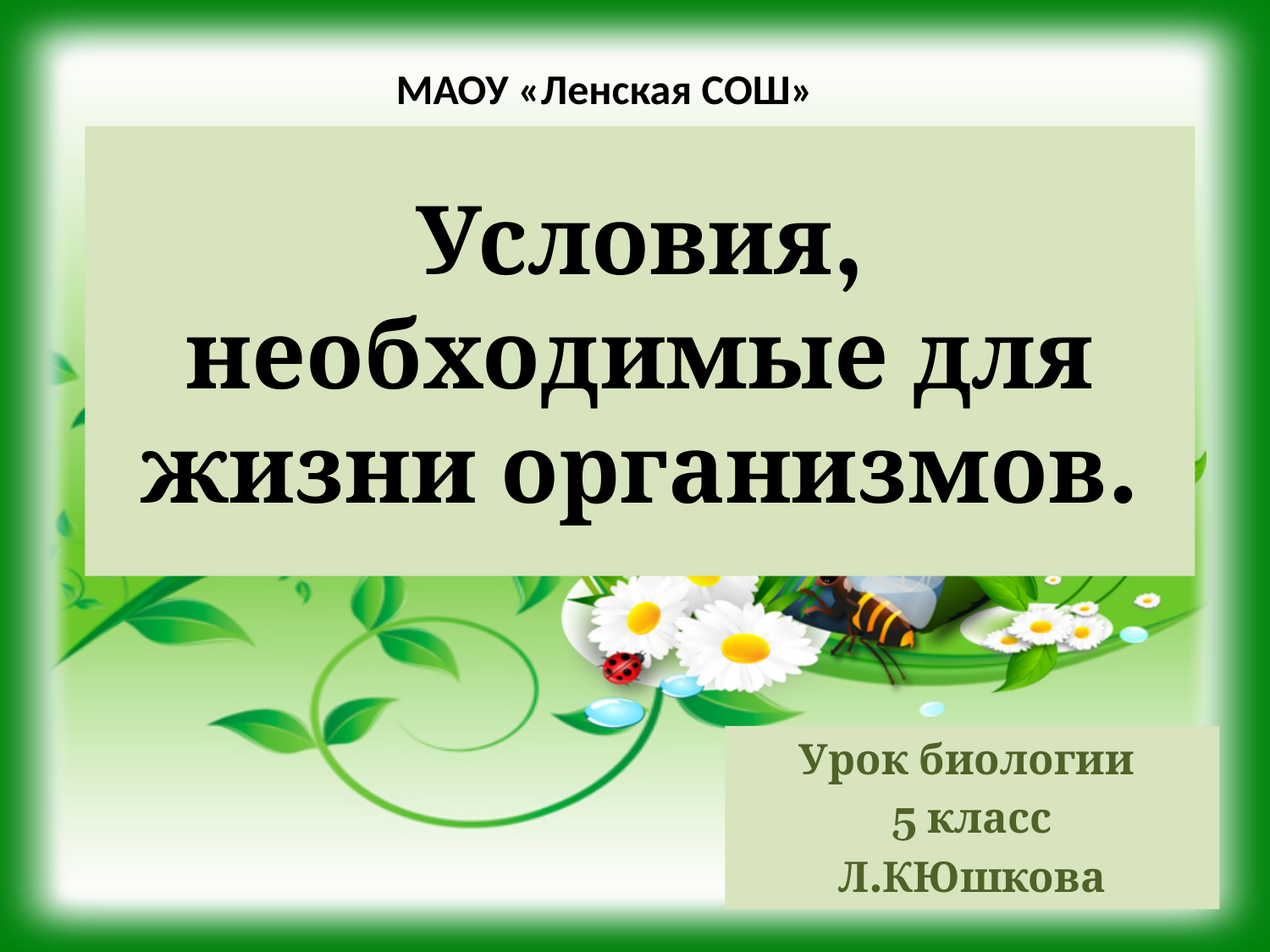

МАОУ «Ленская СОШ»
# Условия, необходимые для жизни организмов.
Урок биологии
5 класс
Л.КЮшкова

www.sliderpoint.org